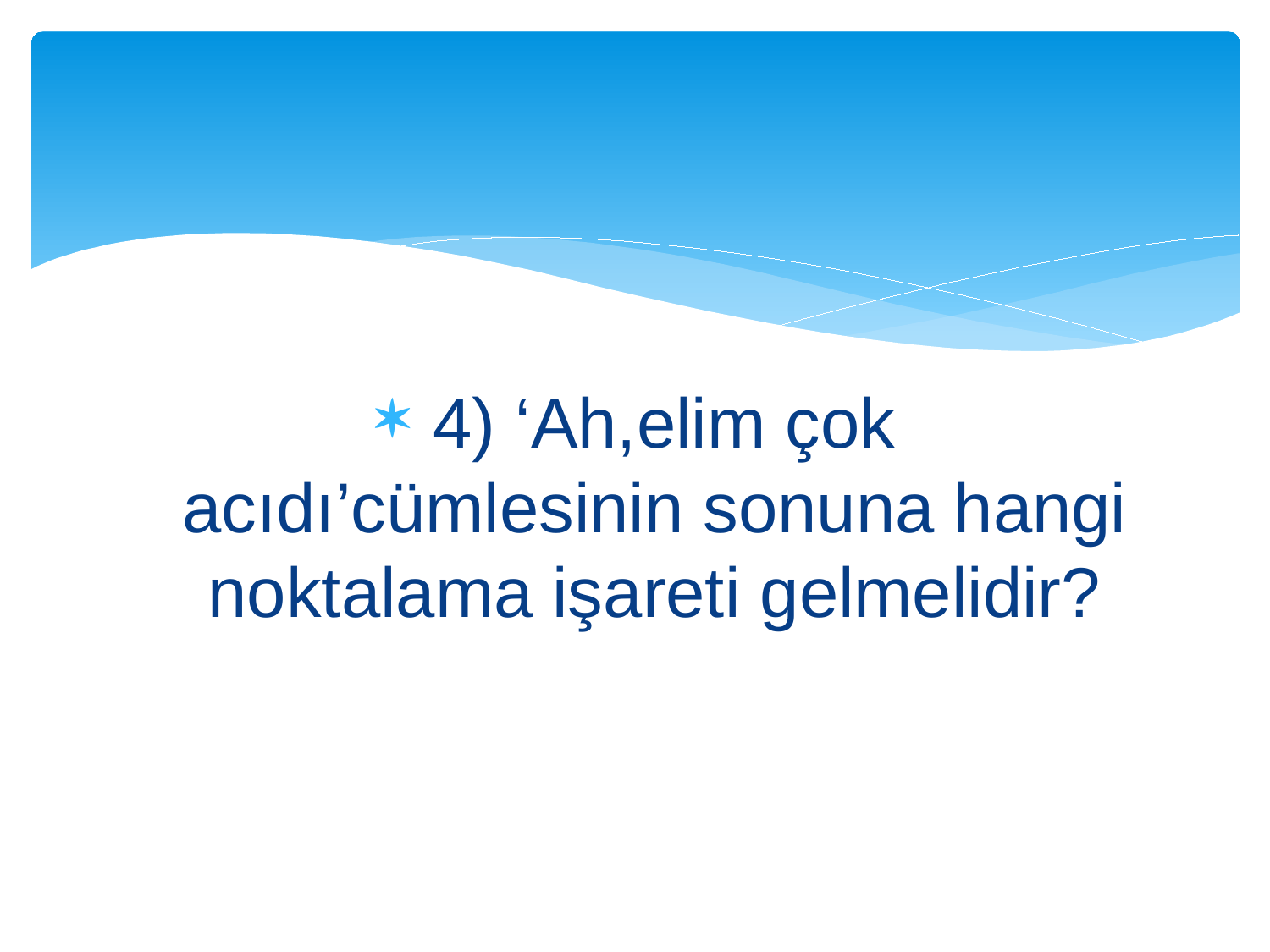

#
 4) ‘Ah,elim çok acıdı’cümlesinin sonuna hangi noktalama işareti gelmelidir?